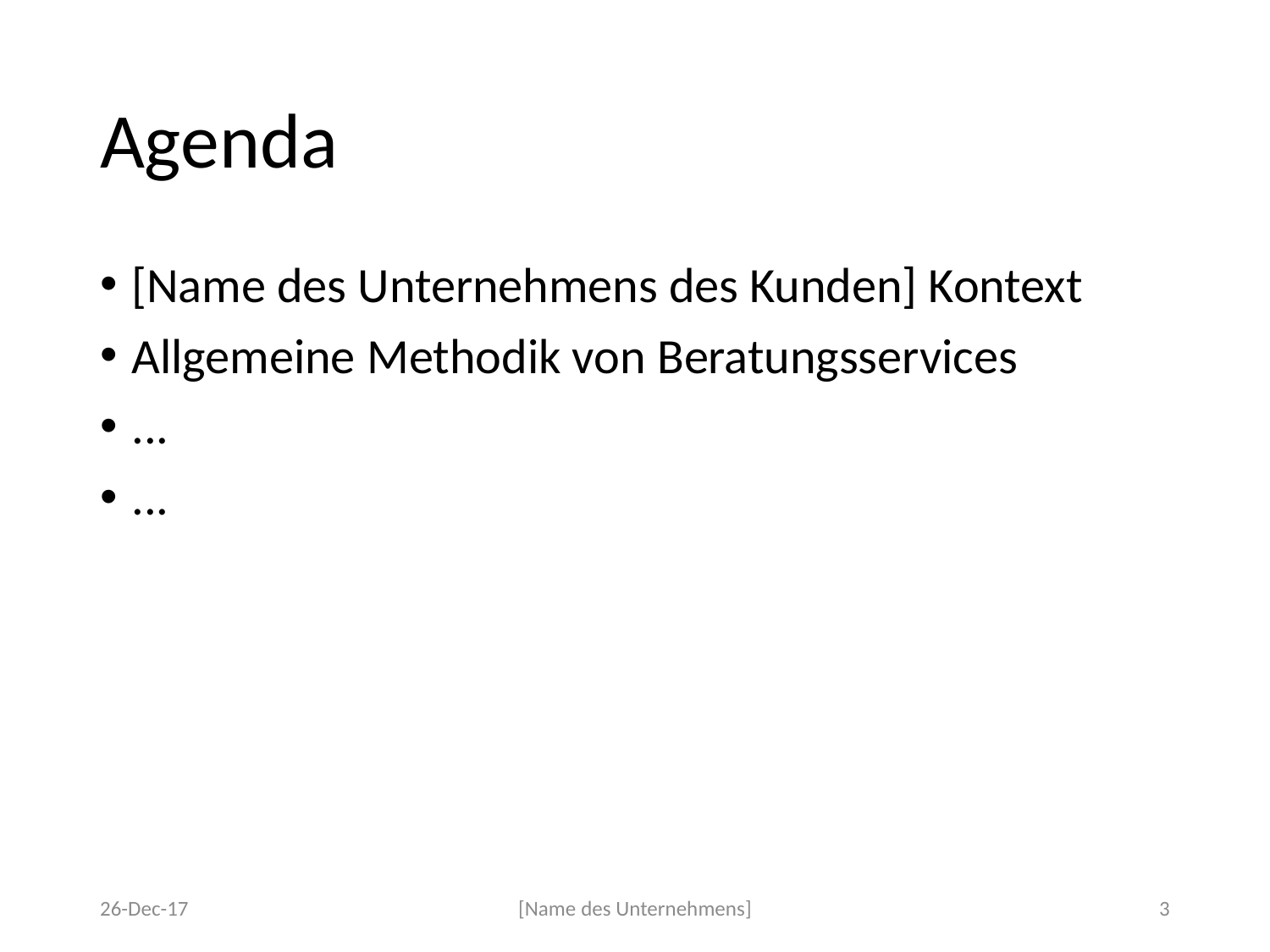

# Agenda
[Name des Unternehmens des Kunden] Kontext
Allgemeine Methodik von Beratungsservices
...
...
26-Dec-17
[Name des Unternehmens]
3